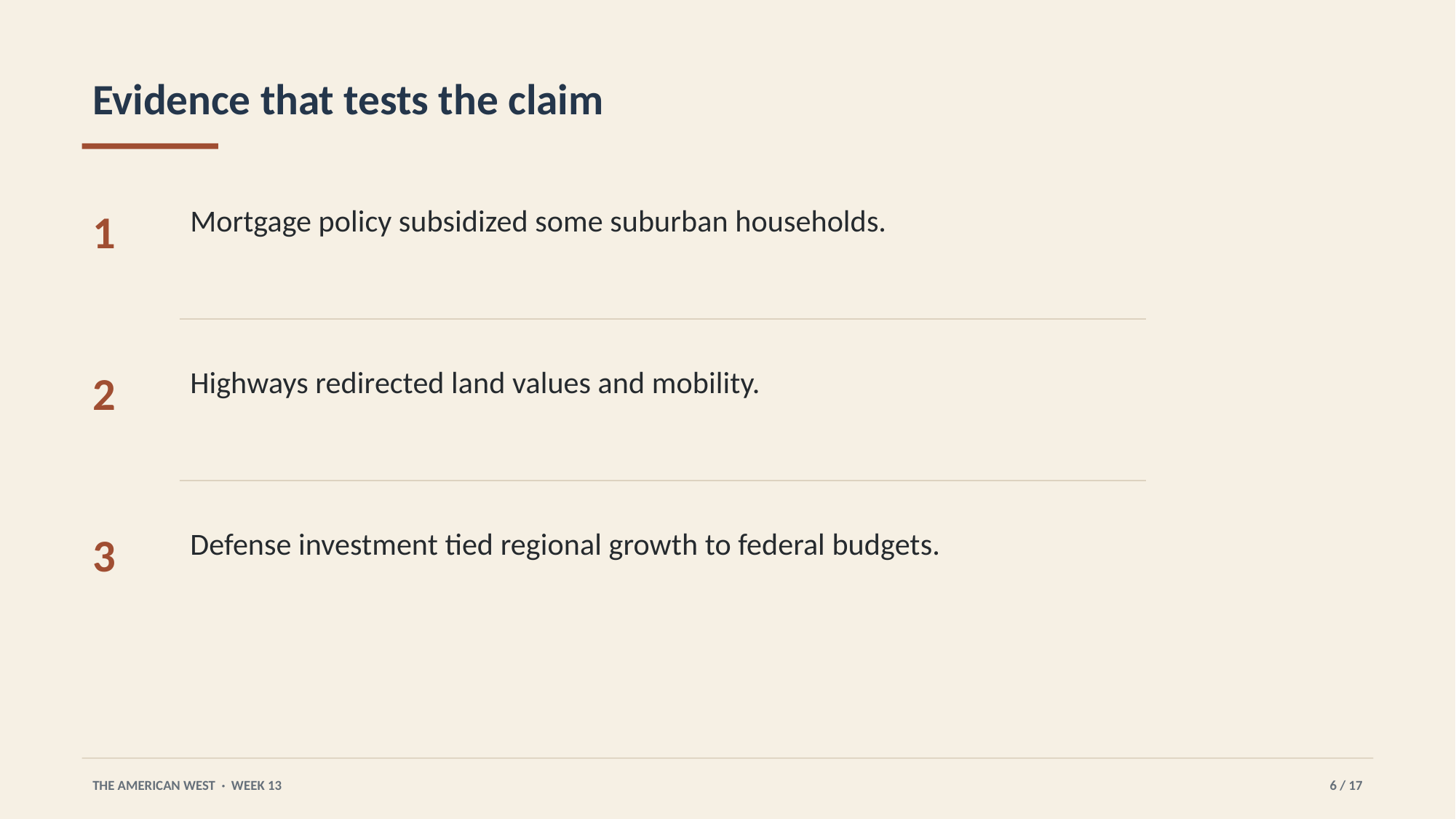

Evidence that tests the claim

Mortgage policy subsidized some suburban households.
1

Highways redirected land values and mobility.
2

Defense investment tied regional growth to federal budgets.
3

THE AMERICAN WEST  ·  WEEK 13
6 / 17